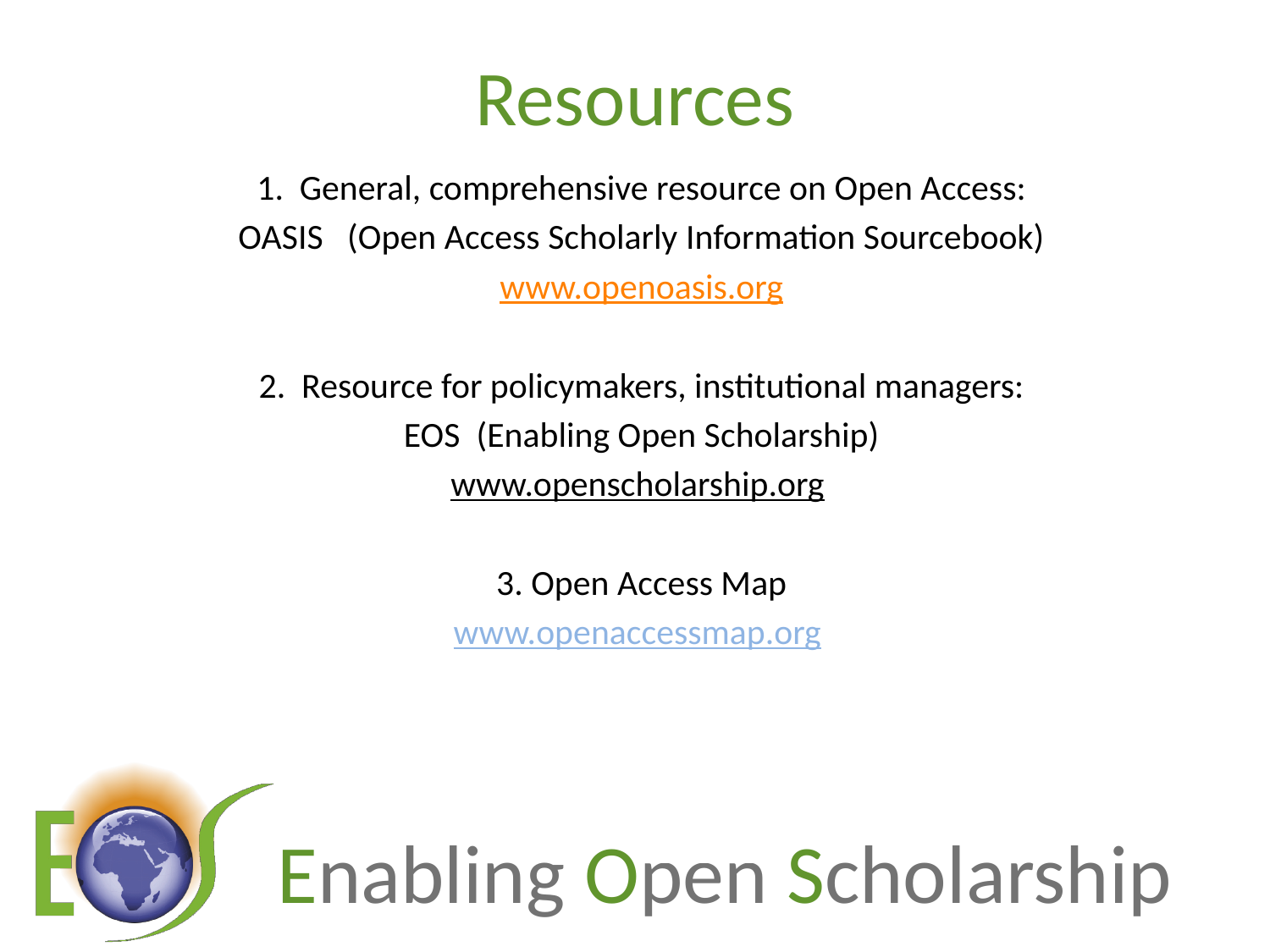

# Resources
1.  General, comprehensive resource on Open Access:
OASIS   (Open Access Scholarly Information Sourcebook)
www.openoasis.org

2.  Resource for policymakers, institutional managers:
EOS  (Enabling Open Scholarship)
www.openscholarship.org

3. Open Access Map
www.openaccessmap.org